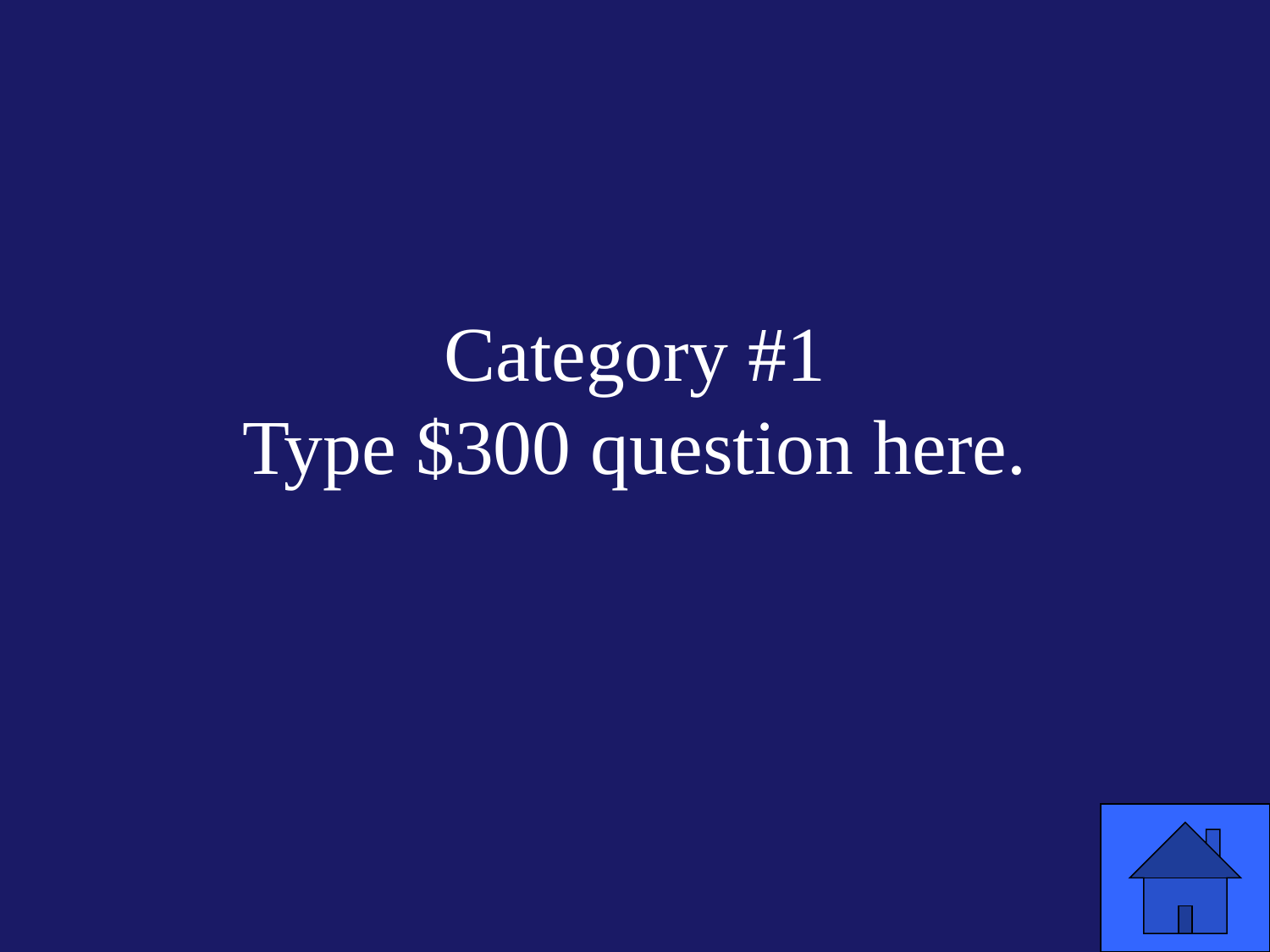

# Category #1 Type $300 question here.